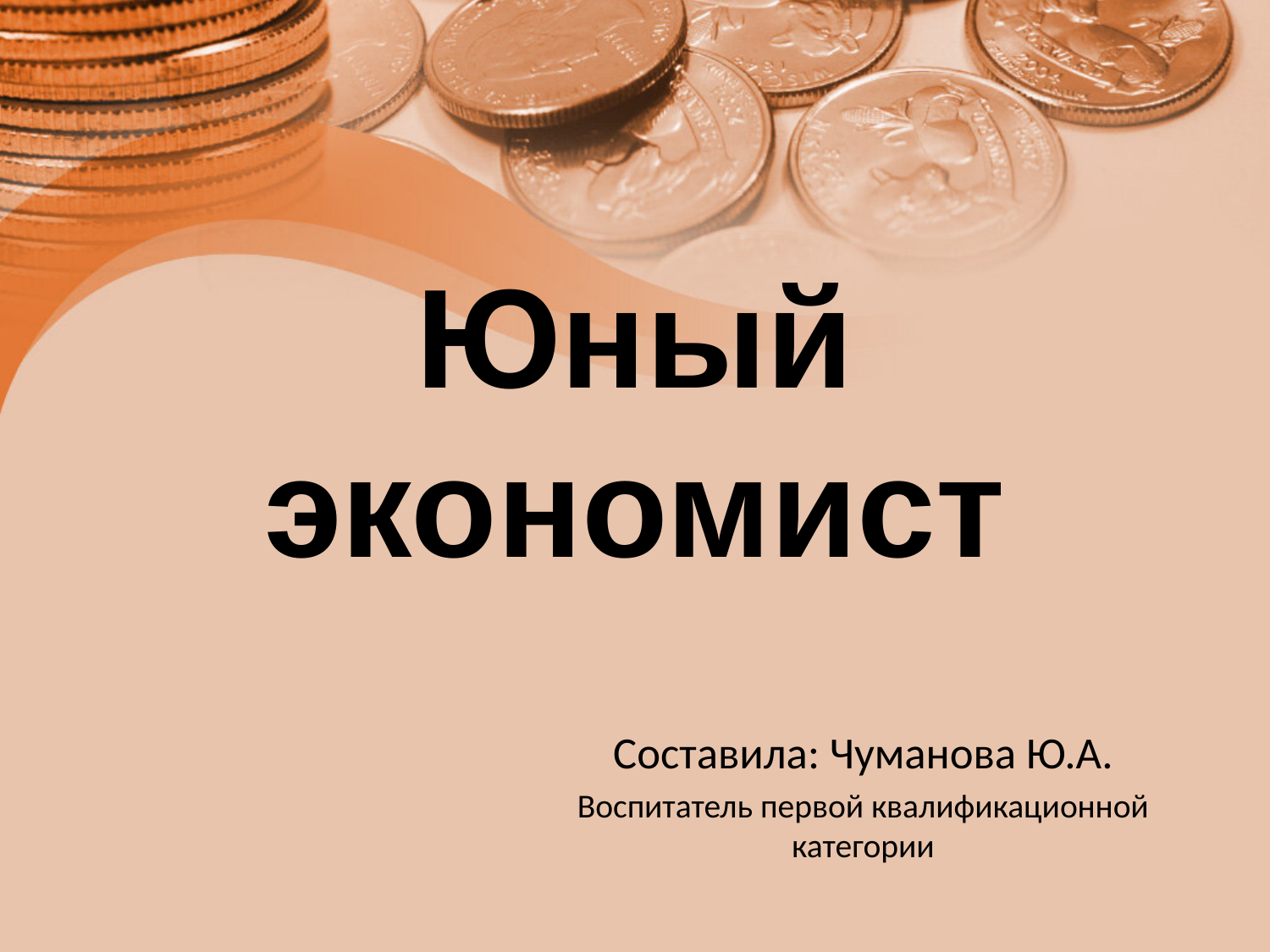

# Юный экономист
                                                     Составила: Чуманова Ю.А.
Воспитатель первой квалификационной категории